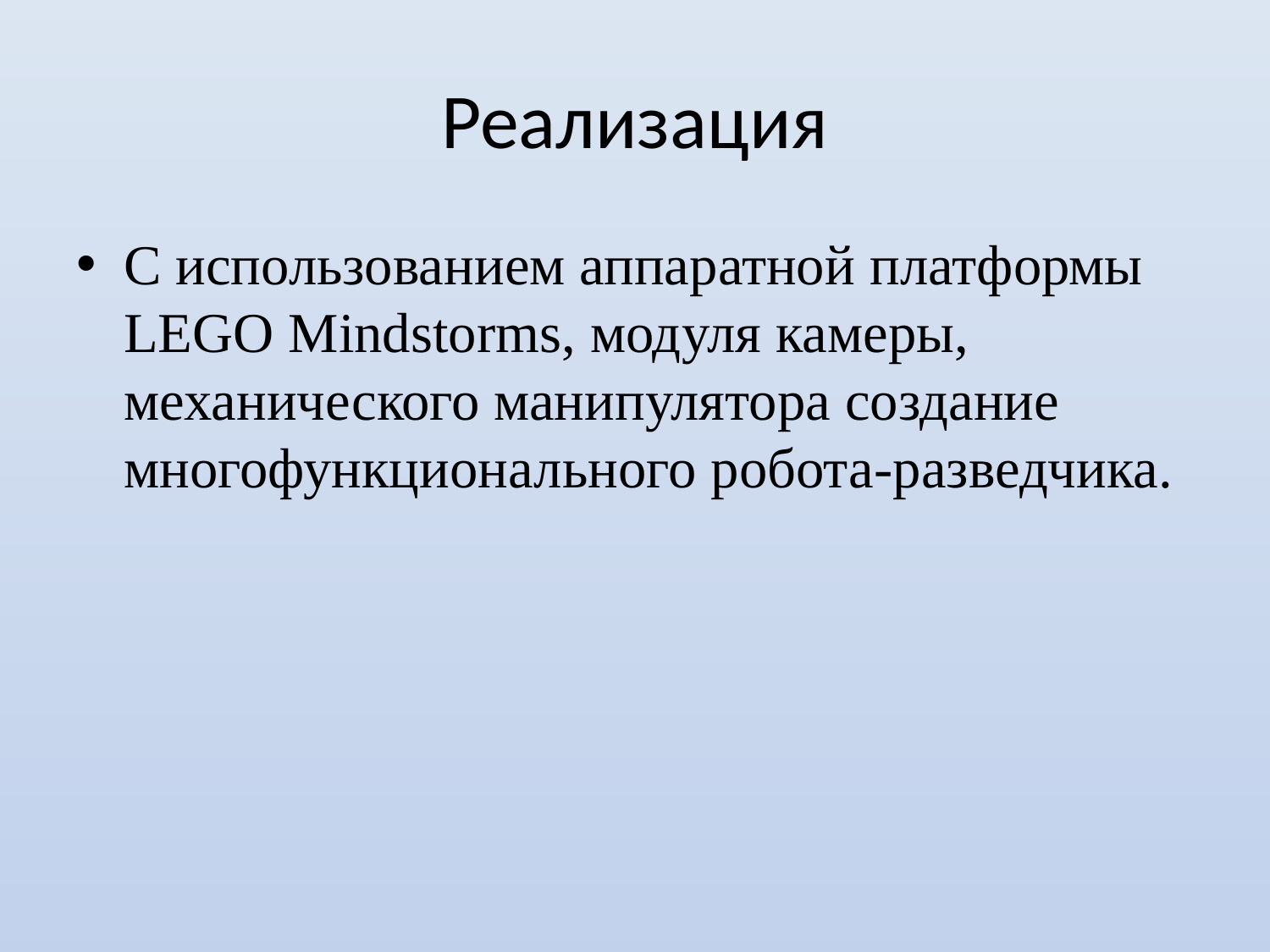

# Реализация
С использованием аппаратной платформы LEGO Mindstorms, модуля камеры, механического манипулятора создание многофункционального робота-разведчика.